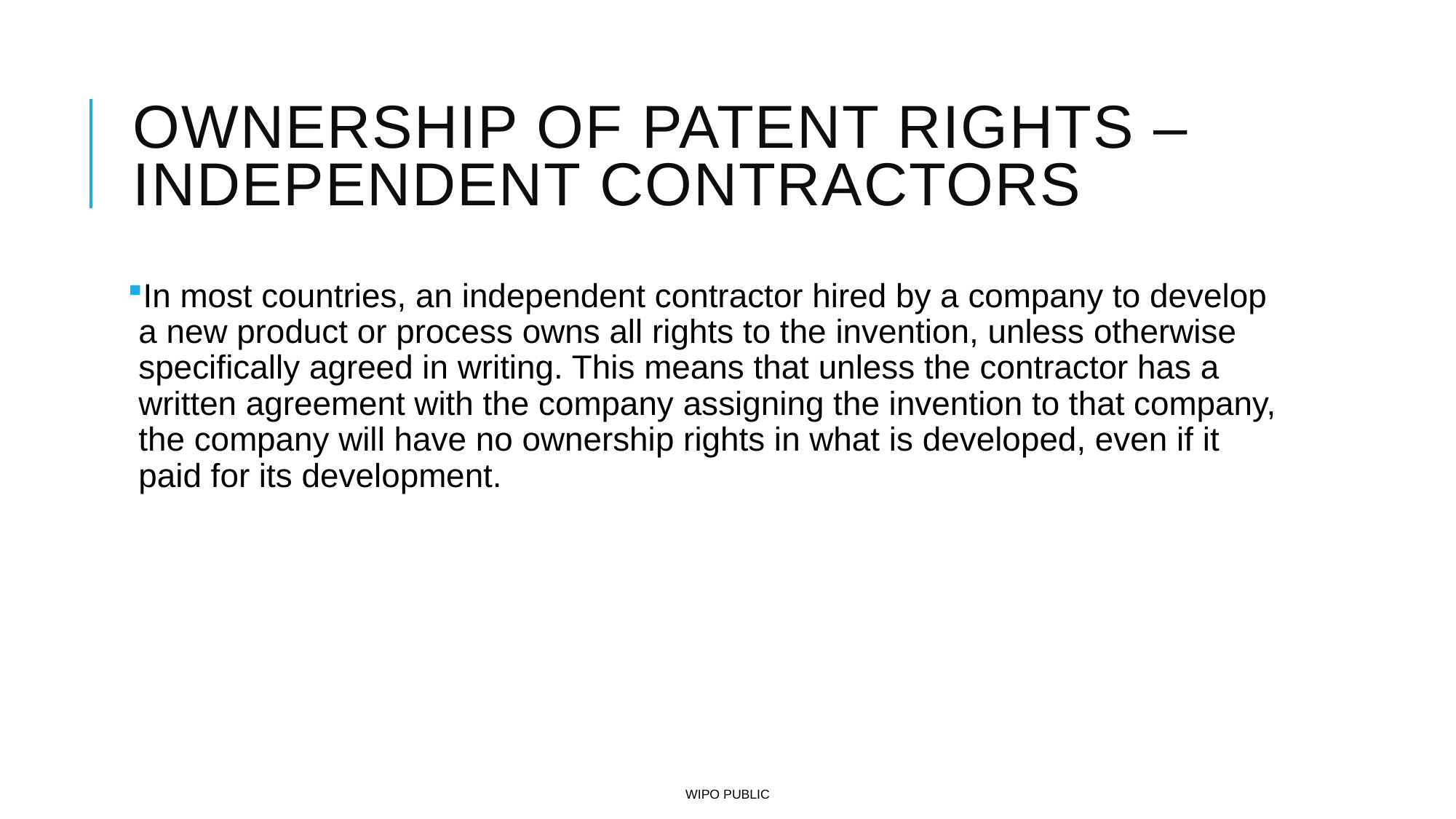

# Ownership of patent rights – Independent contractors
In most countries, an independent contractor hired by a company to develop a new product or process owns all rights to the invention, unless otherwise specifically agreed in writing. This means that unless the contractor has a written agreement with the company assigning the invention to that company, the company will have no ownership rights in what is developed, even if it paid for its development.